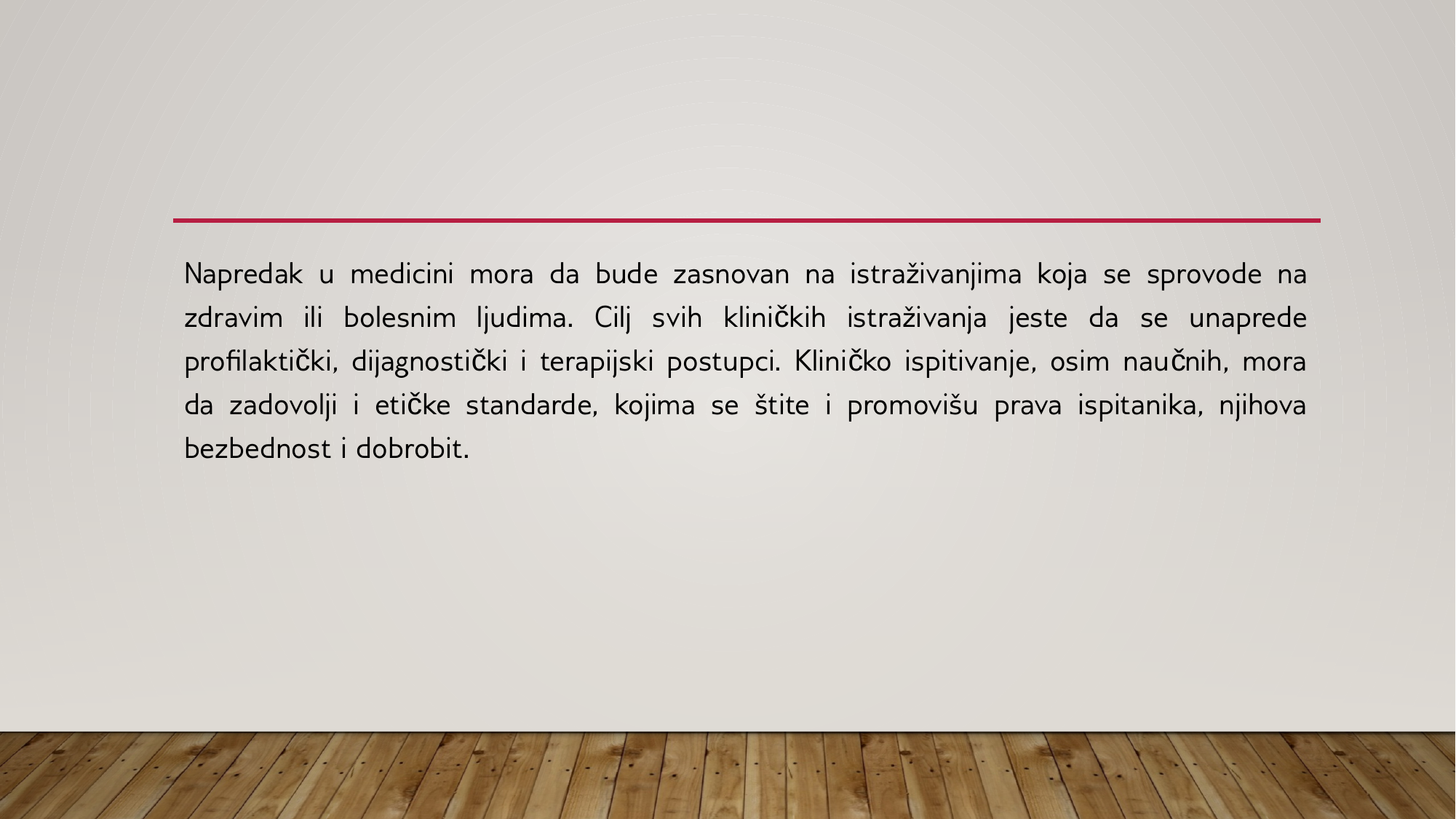

#
Napredak u medicini mora da bude zasnovan na istraživanjima koja se sprovode na zdravim ili bolesnim ljudima. Cilj svih kliničkih istraživanja jeste da se unaprede profilaktički, dijagnostički i terapijski postupci. Kliničko ispitivanje, osim naučnih, mora da zadovolji i etičke standarde, kojima se štite i promovišu prava ispitanika, njihova bezbednost i dobrobit.